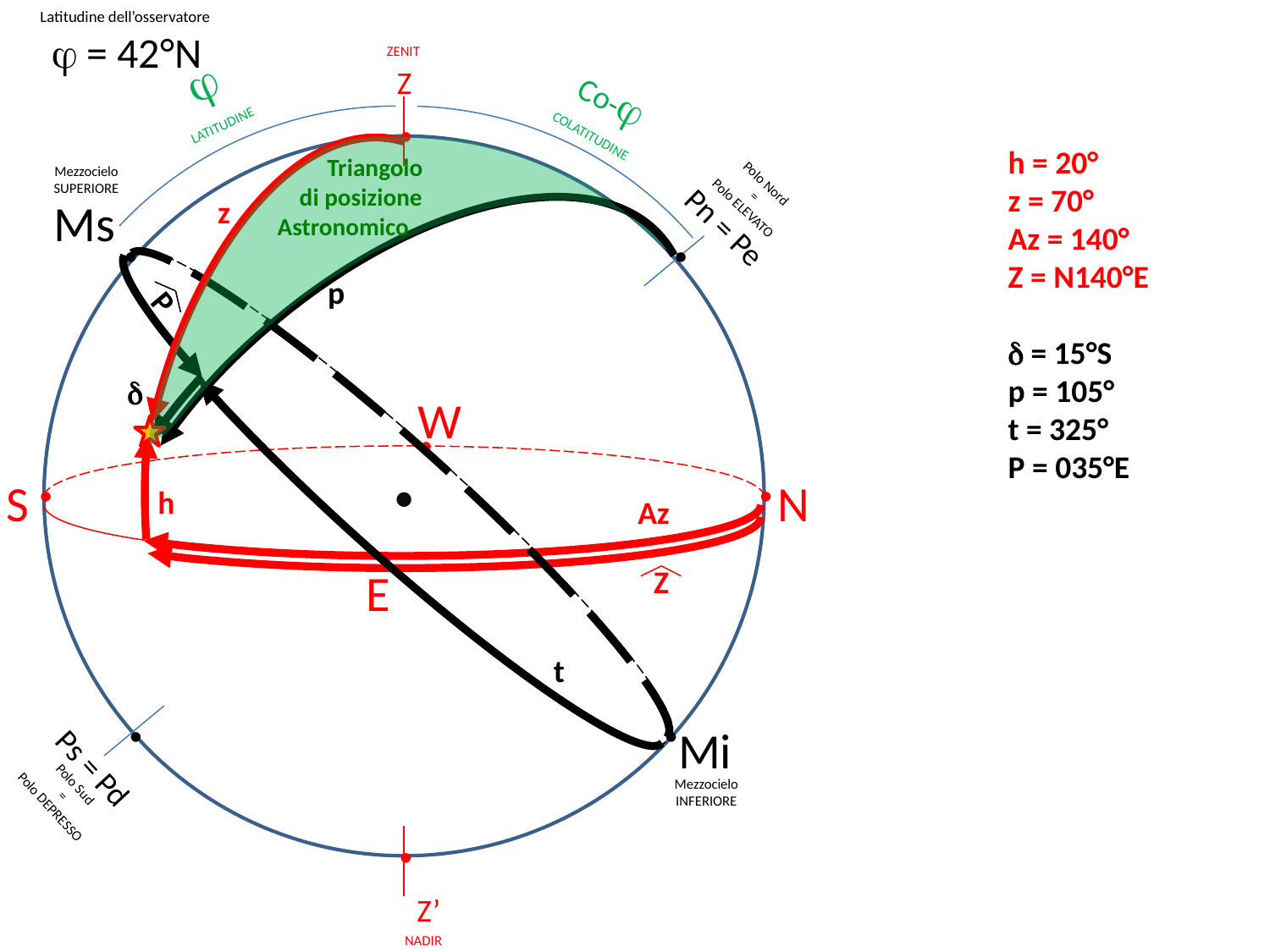

Latitudine dell’osservatore
ϕ = 42°N
ZENIT
ϕ
Z
Co-ϕ

LATITUDINE
●
COLATITUDINE

●
h = 20°
z = 70°
Az = 140°
Z = N140°E

δ = 15°S
p = 105°
t = 325°
P = 035°E

                              Triangolo
                         di posizione
                     Astronomico

Mezzocielo
SUPERIORE

Polo Nord
=
Polo ELEVATO
z
Ms
Pn = Pe
●
●
p

P

δ
W

●

S
N
h
●
●
Az
●
E
Z
t
Mi
●
●
Ps = Pd
Polo Sud
=
Polo DEPRESSO
Mezzocielo
INFERIORE
●
Z’
NADIR